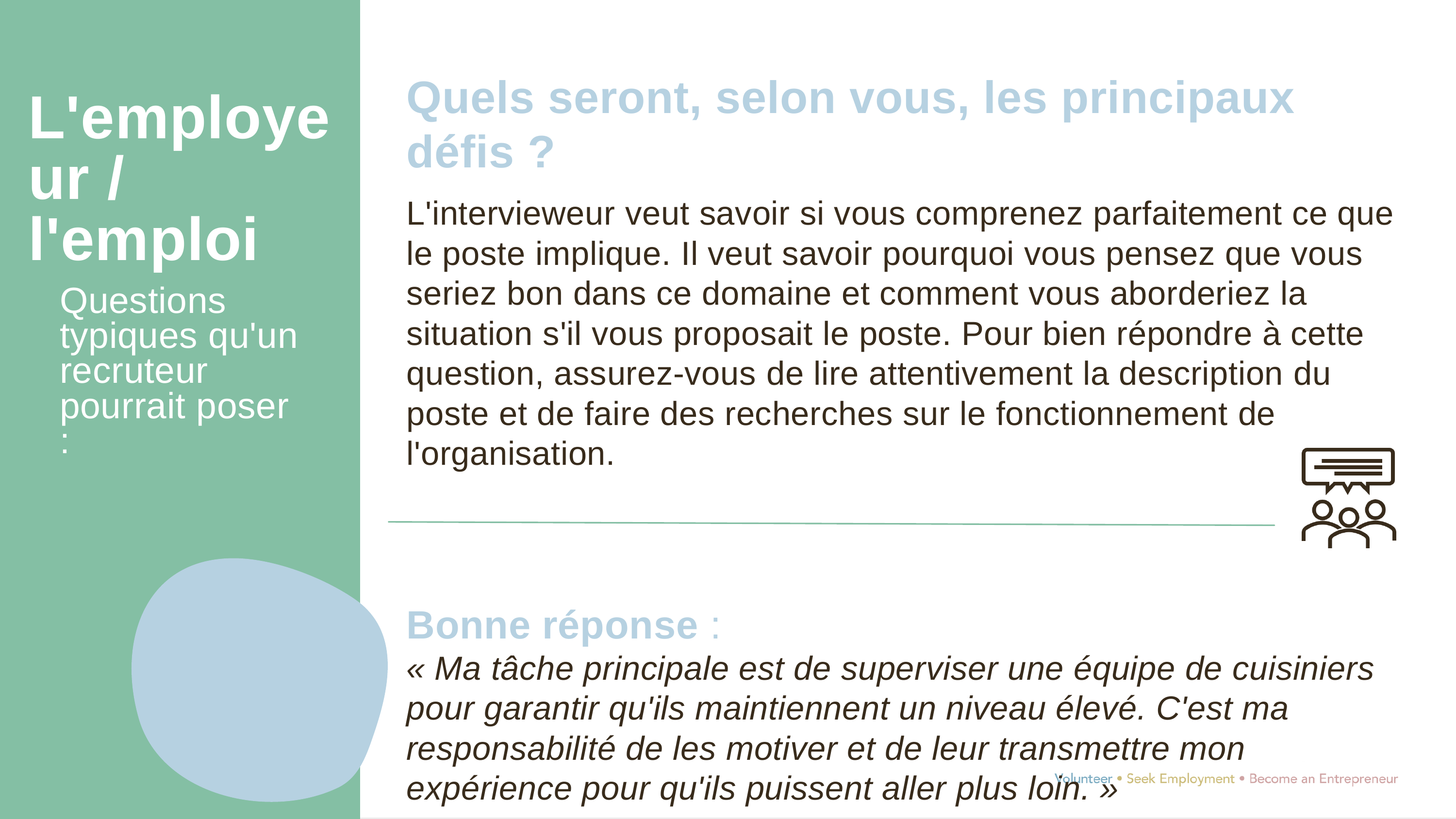

Quels seront, selon vous, les principaux défis ?
L'employeur / l'emploi
L'intervieweur veut savoir si vous comprenez parfaitement ce que le poste implique. Il veut savoir pourquoi vous pensez que vous seriez bon dans ce domaine et comment vous aborderiez la situation s'il vous proposait le poste. Pour bien répondre à cette question, assurez-vous de lire attentivement la description du poste et de faire des recherches sur le fonctionnement de l'organisation.

Bonne réponse :
« Ma tâche principale est de superviser une équipe de cuisiniers pour garantir qu'ils maintiennent un niveau élevé. C'est ma responsabilité de les motiver et de leur transmettre mon expérience pour qu'ils puissent aller plus loin. »

Questions typiques qu'un recruteur pourrait poser :